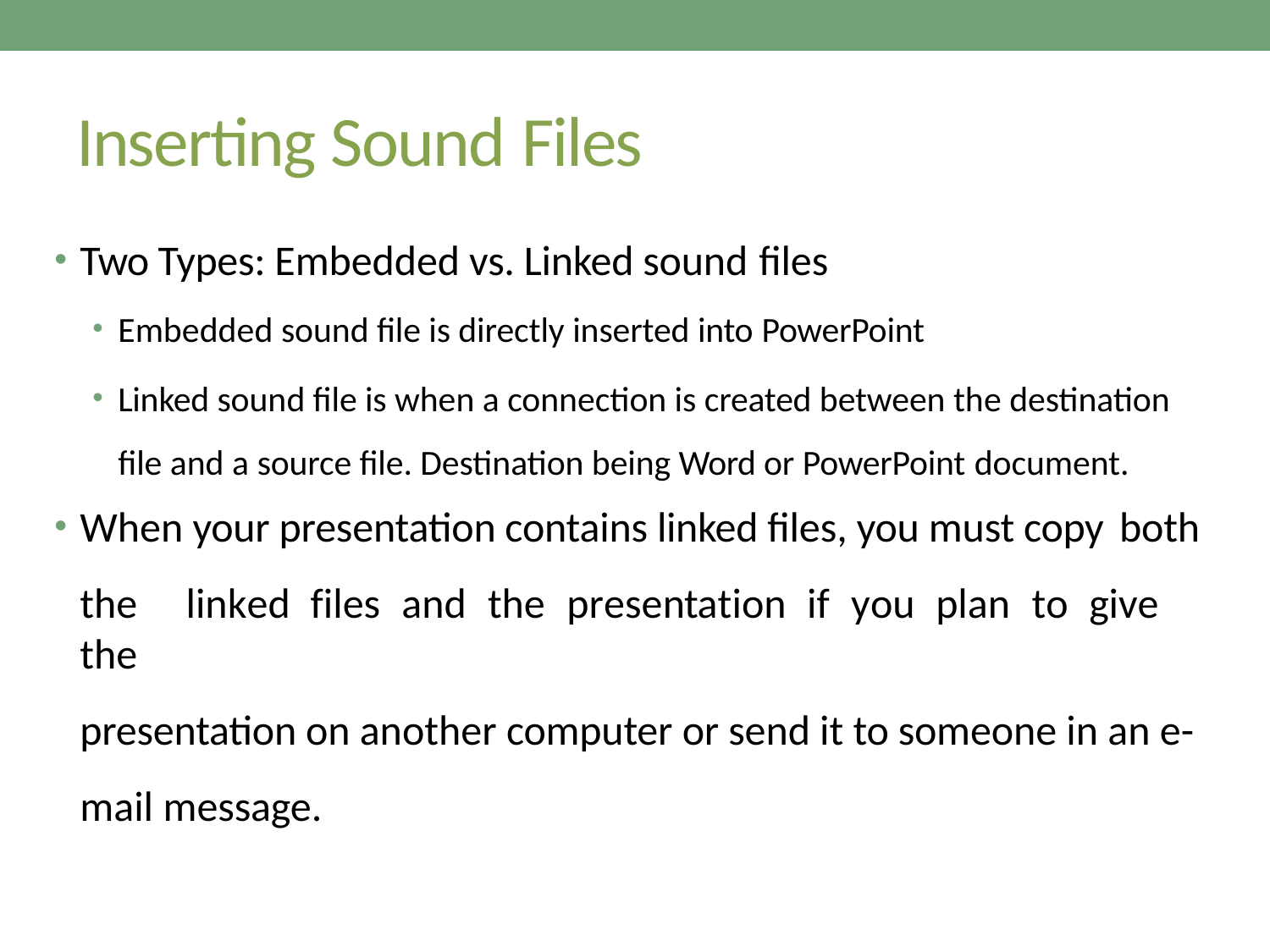

# Inserting Sound Files
Two Types: Embedded vs. Linked sound files
Embedded sound file is directly inserted into PowerPoint
Linked sound file is when a connection is created between the destination  file and a source file. Destination being Word or PowerPoint document.
When your presentation contains linked files, you must copy both
the	linked	files	and	the	presentation	if	you	plan	to	give	the
presentation on another computer or send it to someone in an e-  mail message.